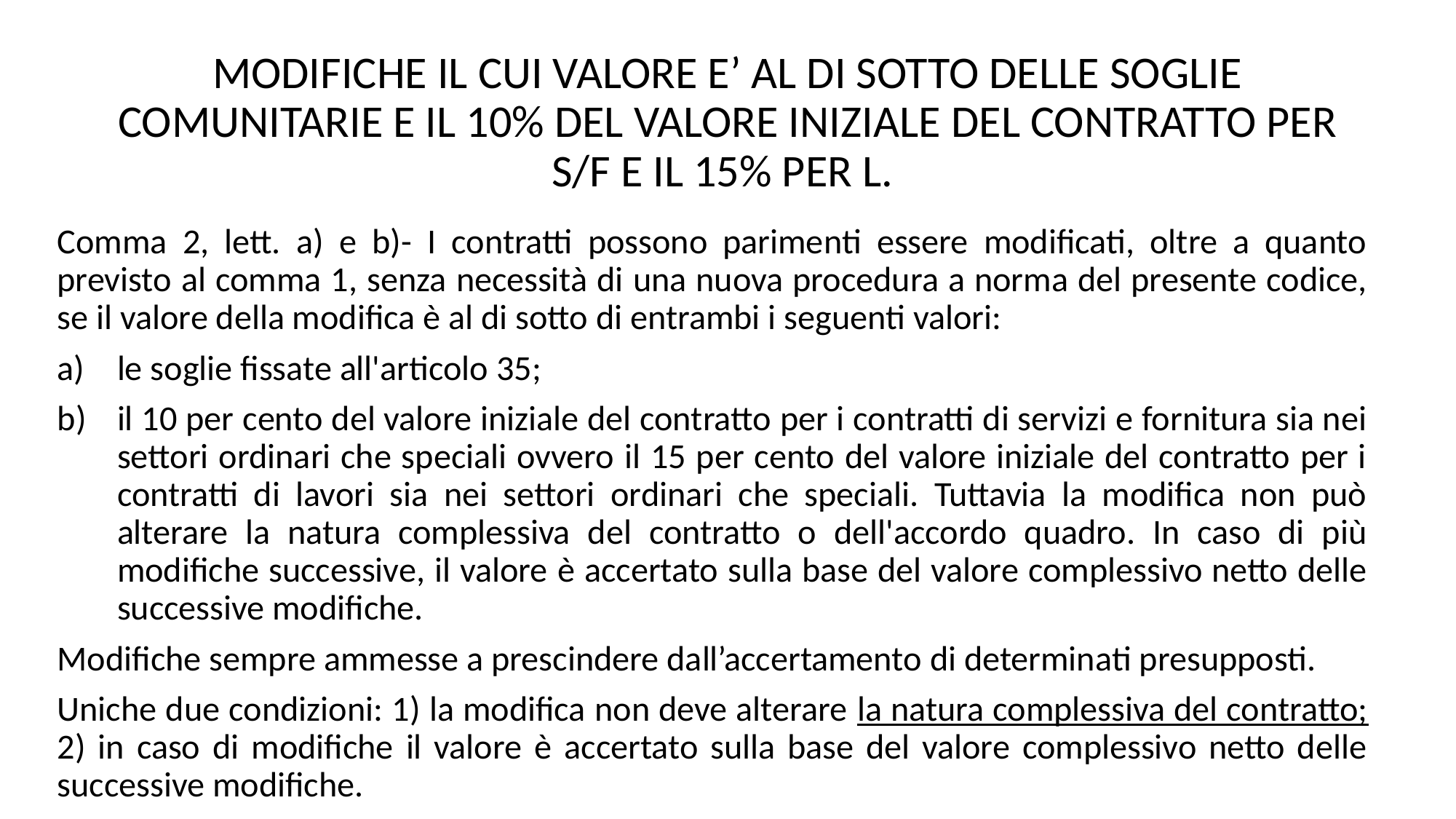

# MODIFICHE IL CUI VALORE E’ AL DI SOTTO DELLE SOGLIE COMUNITARIE E IL 10% DEL VALORE INIZIALE DEL CONTRATTO PER S/F E IL 15% PER L.
Comma 2, lett. a) e b)- I contratti possono parimenti essere modificati, oltre a quanto previsto al comma 1, senza necessità di una nuova procedura a norma del presente codice, se il valore della modifica è al di sotto di entrambi i seguenti valori:
le soglie fissate all'articolo 35;
il 10 per cento del valore iniziale del contratto per i contratti di servizi e fornitura sia nei settori ordinari che speciali ovvero il 15 per cento del valore iniziale del contratto per i contratti di lavori sia nei settori ordinari che speciali. Tuttavia la modifica non può alterare la natura complessiva del contratto o dell'accordo quadro. In caso di più modifiche successive, il valore è accertato sulla base del valore complessivo netto delle successive modifiche.
Modifiche sempre ammesse a prescindere dall’accertamento di determinati presupposti.
Uniche due condizioni: 1) la modifica non deve alterare la natura complessiva del contratto; 2) in caso di modifiche il valore è accertato sulla base del valore complessivo netto delle successive modifiche.